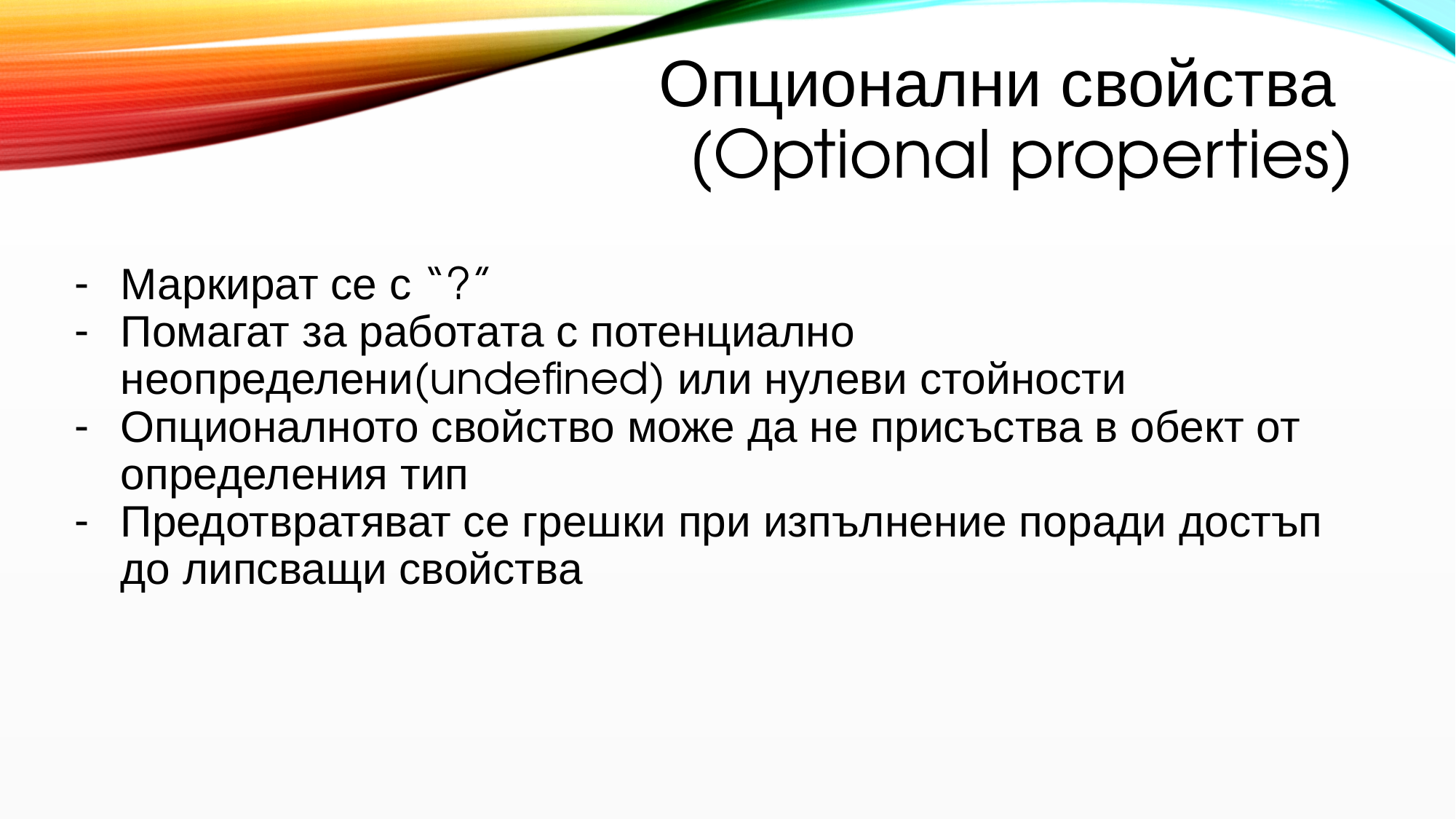

# Опционални свойства
(Optional properties)
Маркират се с “?”
Помагат за работата с потенциално неопределени(undefined) или нулеви стойности
Опционалното свойство може да не присъства в обект от определения тип
Предотвратяват се грешки при изпълнение поради достъп до липсващи свойства